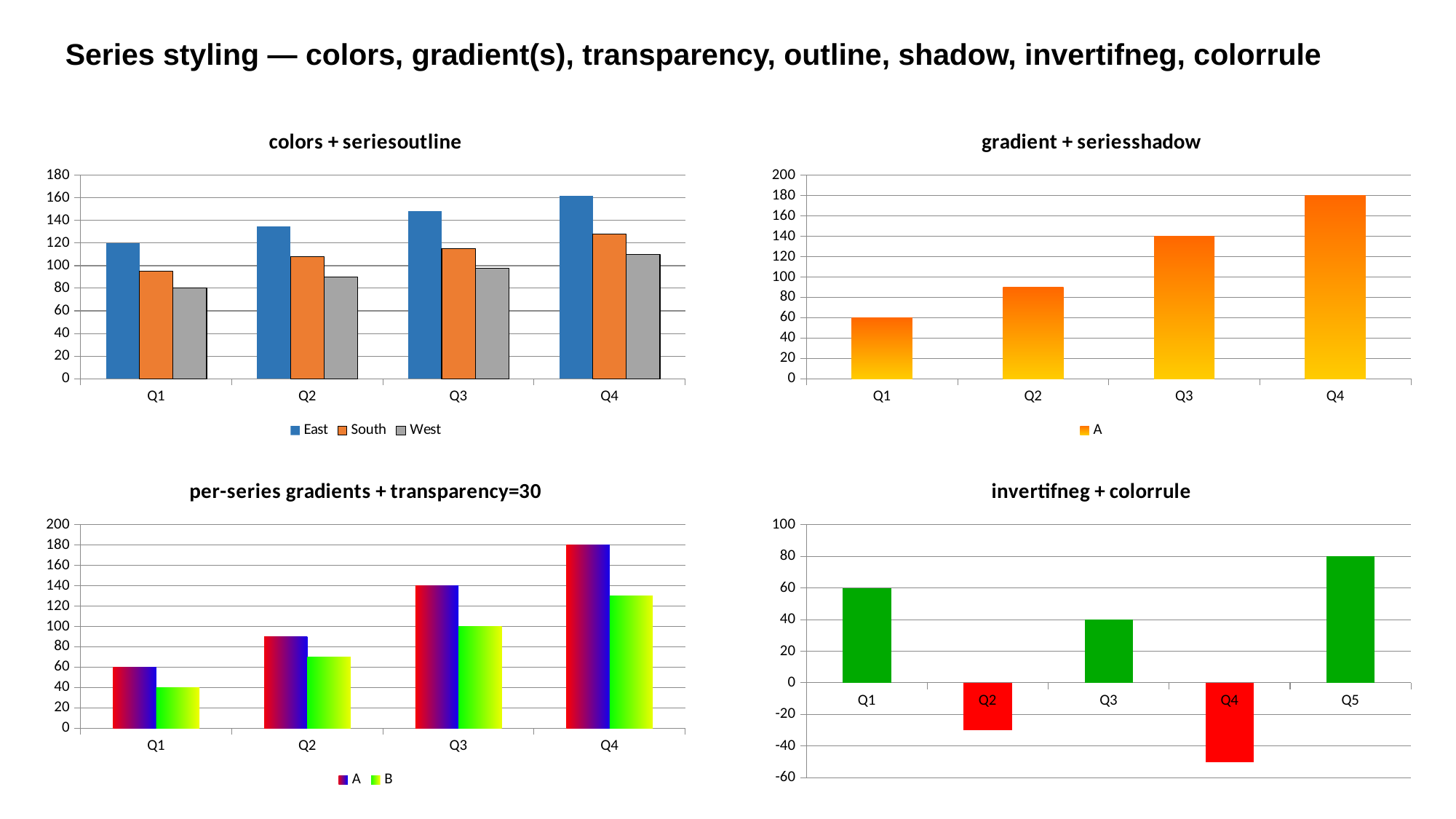

Series styling — colors, gradient(s), transparency, outline, shadow, invertifneg, colorrule

### Chart: colors + seriesoutline

| Category |  |  |  |
|---|---|---|---|
| Q1 | 120.0 | 95.0 | 80.0 |
| Q2 | 135.0 | 108.0 | 90.0 |
| Q3 | 148.0 | 115.0 | 98.0 |
| Q4 | 162.0 | 128.0 | 110.0 |

### Chart: gradient + seriesshadow

| Category |  |
|---|---|
| Q1 | 60.0 |
| Q2 | 90.0 |
| Q3 | 140.0 |
| Q4 | 180.0 |

### Chart: per-series gradients + transparency=30

| Category |  |  |
|---|---|---|
| Q1 | 60.0 | 40.0 |
| Q2 | 90.0 | 70.0 |
| Q3 | 140.0 | 100.0 |
| Q4 | 180.0 | 130.0 |

### Chart: invertifneg + colorrule

| Category |  |
|---|---|
| Q1 | 60.0 |
| Q2 | -30.0 |
| Q3 | 40.0 |
| Q4 | -50.0 |
| Q5 | 80.0 |